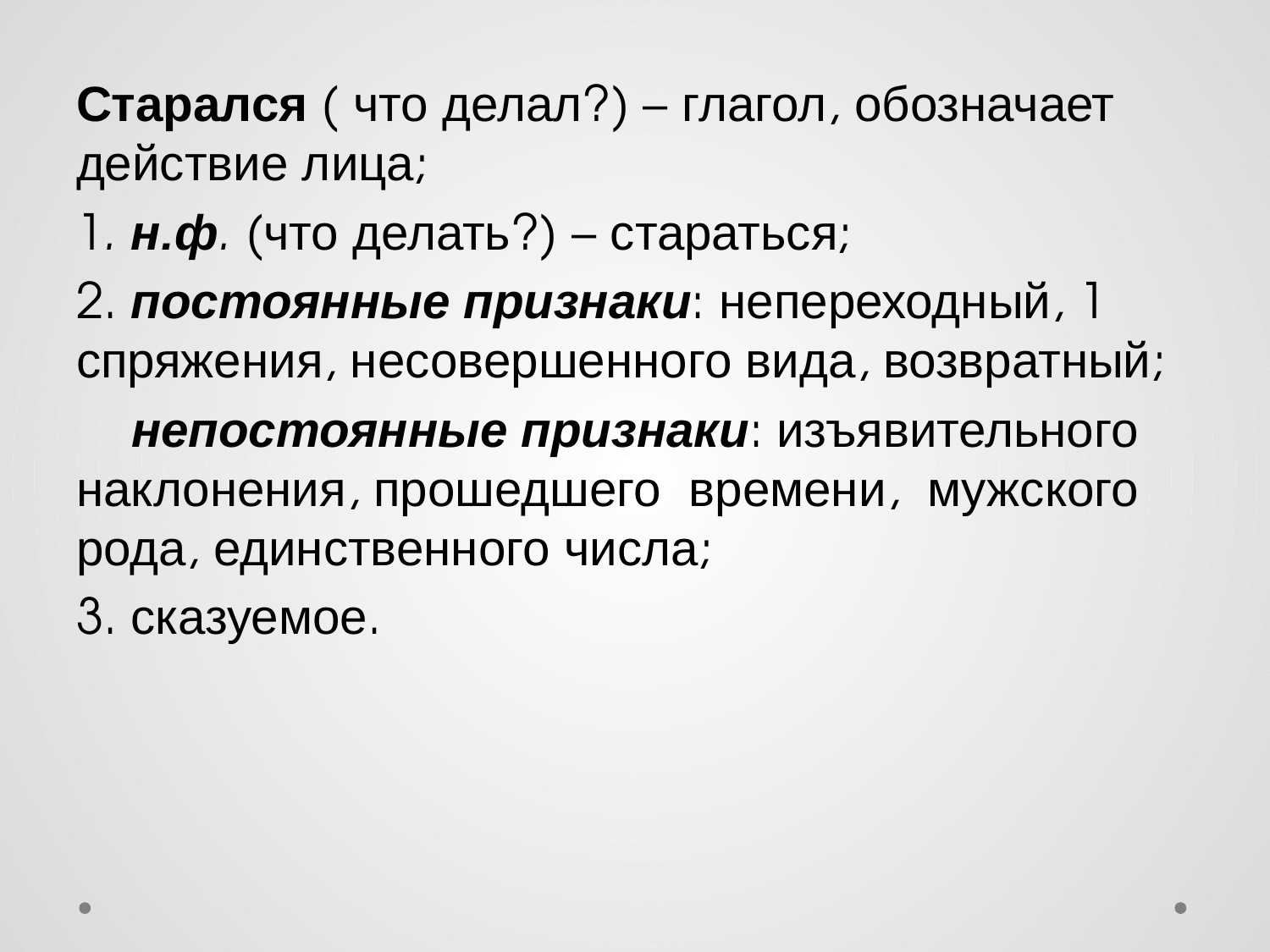

#
Старался ( что делал?) – глагол, обозначает действие лица;
1. н.ф. (что делать?) – стараться;
2. постоянные признаки: непереходный, 1 спряжения, несовершенного вида, возвратный;
    непостоянные признаки: изъявительного наклонения, прошедшего  времени,  мужского рода, единственного числа;
3. сказуемое.